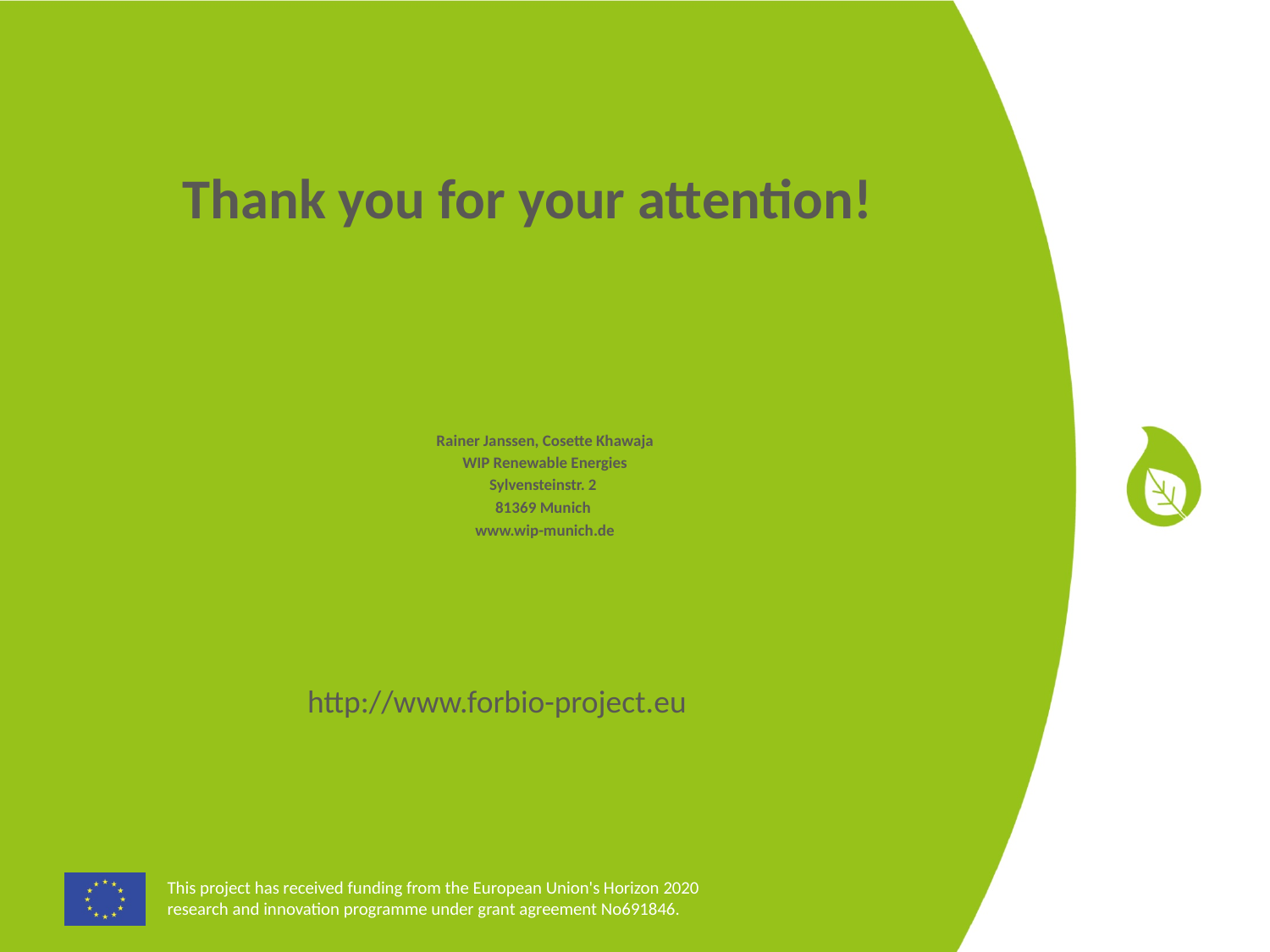

Thank you for your attention!

Rainer Janssen, Cosette Khawaja
WIP Renewable Energies
Sylvensteinstr. 2
81369 Munich
www.wip-munich.de

http://www.forbio-project.eu